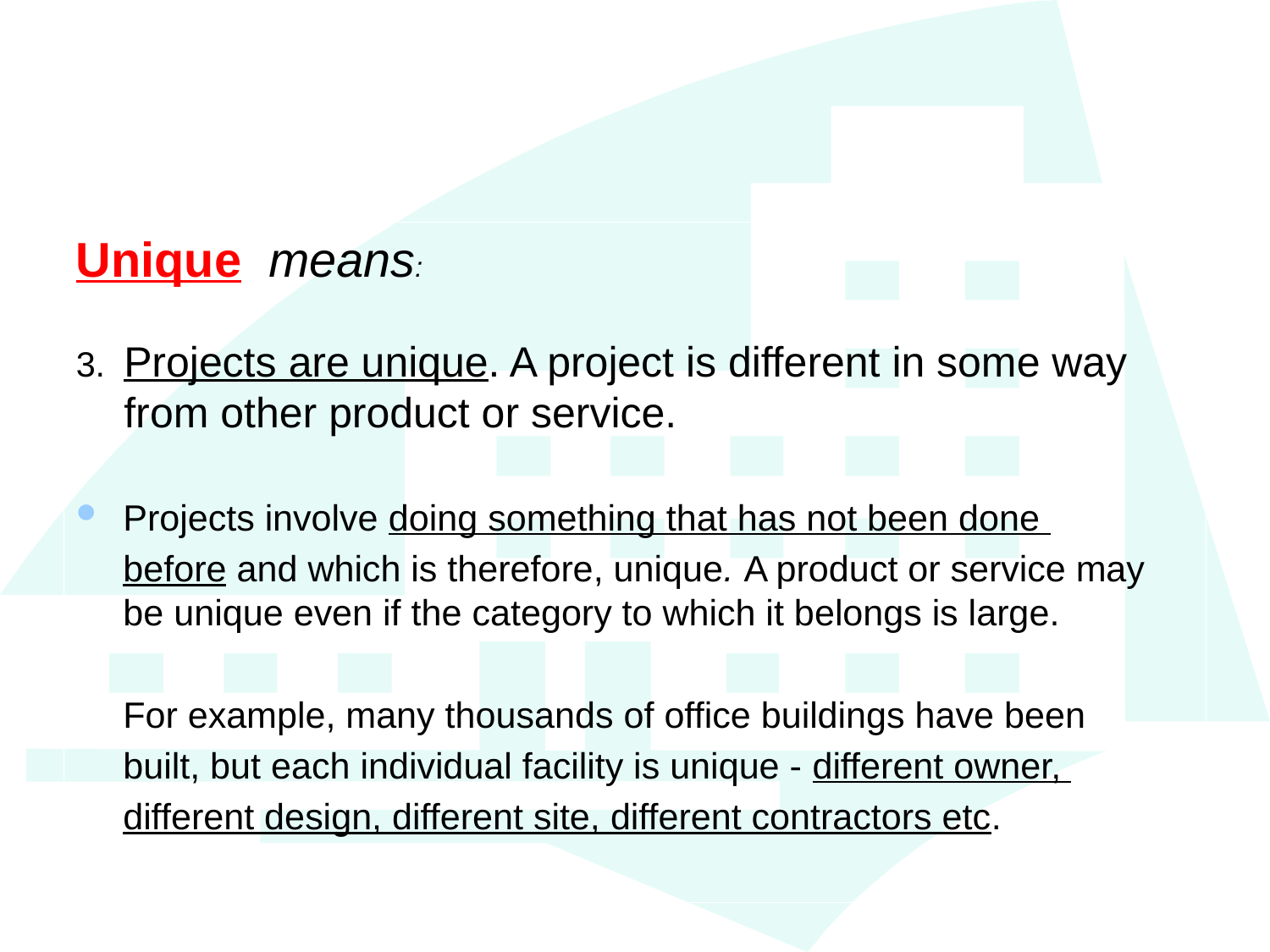

#
Unique  means:

Projects are unique. A project is different in some way     from other product or service.

Projects involve doing something that has not been done
	before and which is therefore, unique. A product or service may  be unique even if the category to which it belongs is large.

For example, many thousands of office buildings have been
built, but each individual facility is unique - different owner,
different design, different site, different contractors etc.